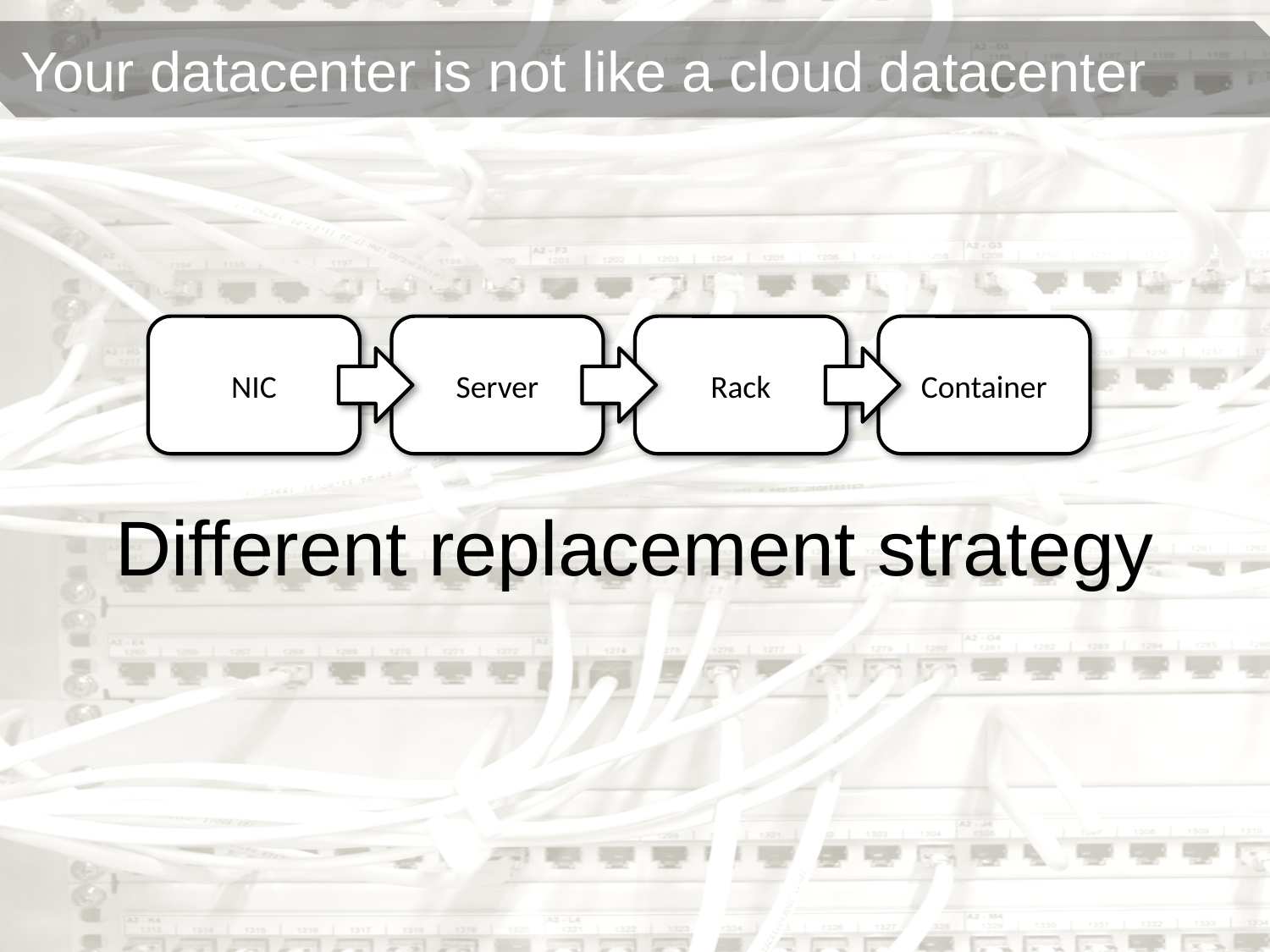

NIC
Server
Rack
Container

Different replacement strategy